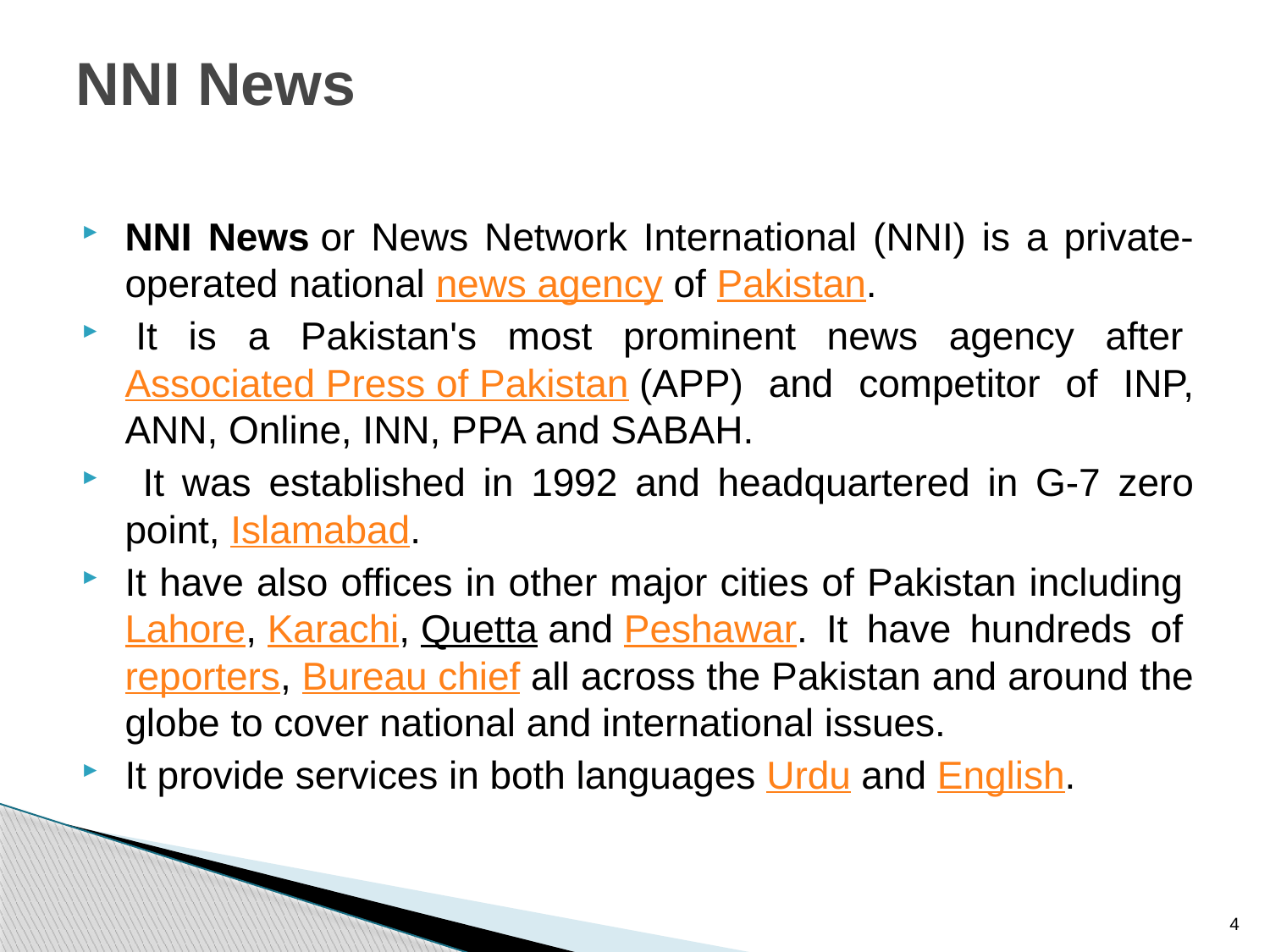

# NNI News
NNI News or News Network International (NNI) is a private-operated national news agency of Pakistan.
 It is a Pakistan's most prominent news agency after Associated Press of Pakistan (APP) and competitor of INP, ANN, Online, INN, PPA and SABAH.
 It was established in 1992 and headquartered in G-7 zero point, Islamabad.
It have also offices in other major cities of Pakistan including Lahore, Karachi, Quetta and Peshawar. It have hundreds of reporters, Bureau chief all across the Pakistan and around the globe to cover national and international issues.
It provide services in both languages Urdu and English.
4